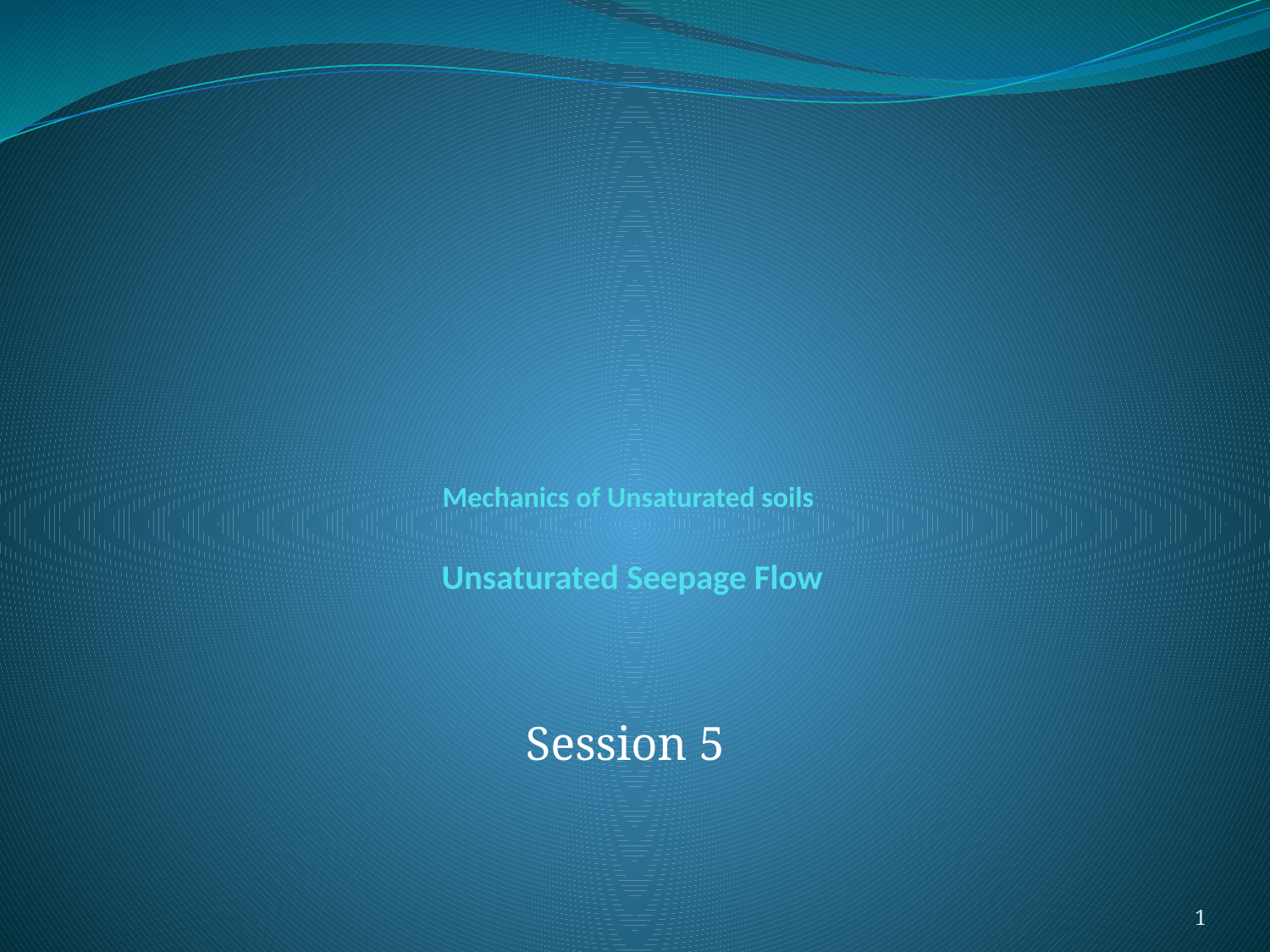

# Mechanics of Unsaturated soils Unsaturated Seepage Flow
Session 5
1